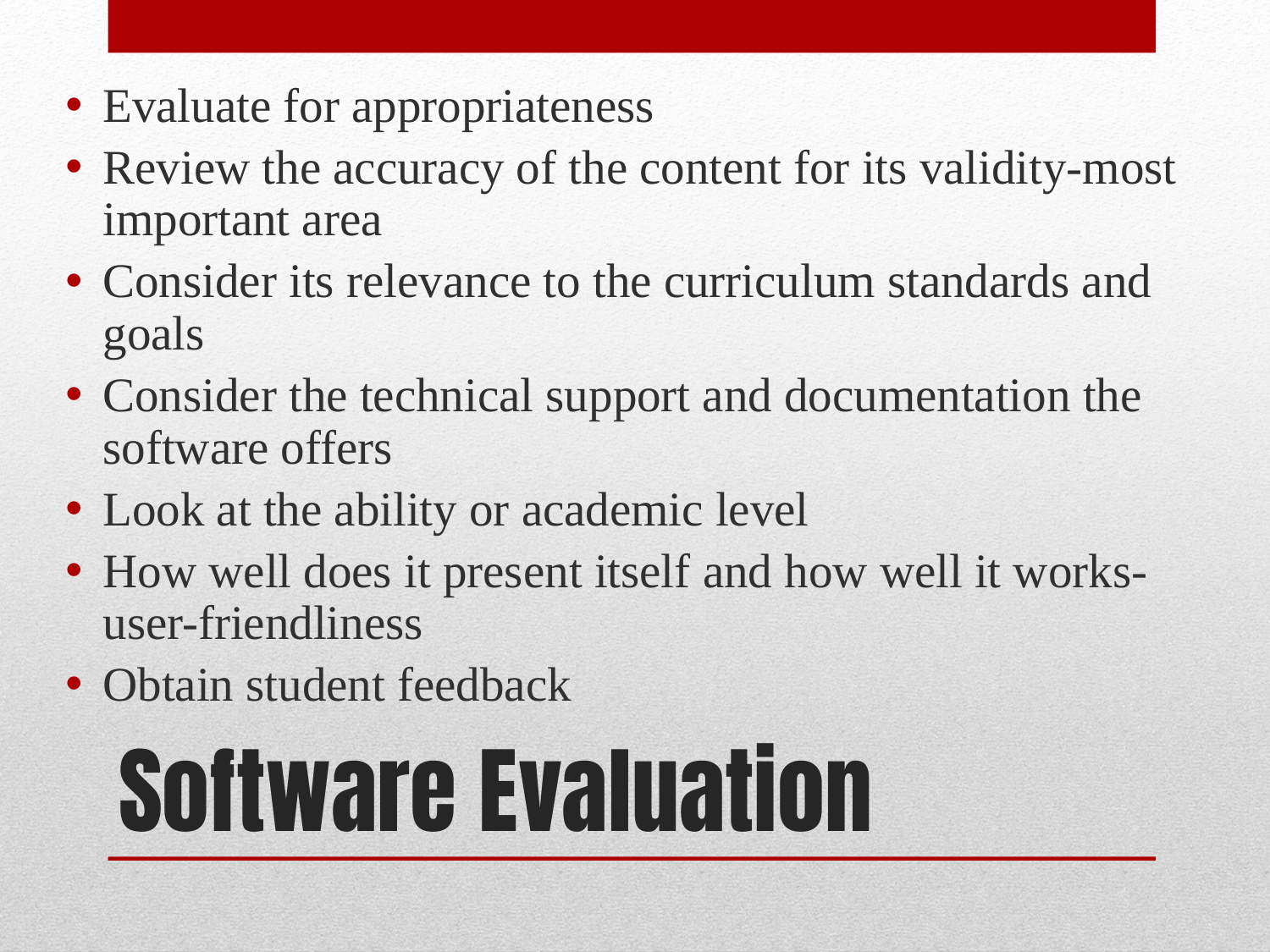

Evaluate for appropriateness
Review the accuracy of the content for its validity-most important area
Consider its relevance to the curriculum standards and goals
Consider the technical support and documentation the software offers
Look at the ability or academic level
How well does it present itself and how well it works-user-friendliness
Obtain student feedback

# Software Evaluation